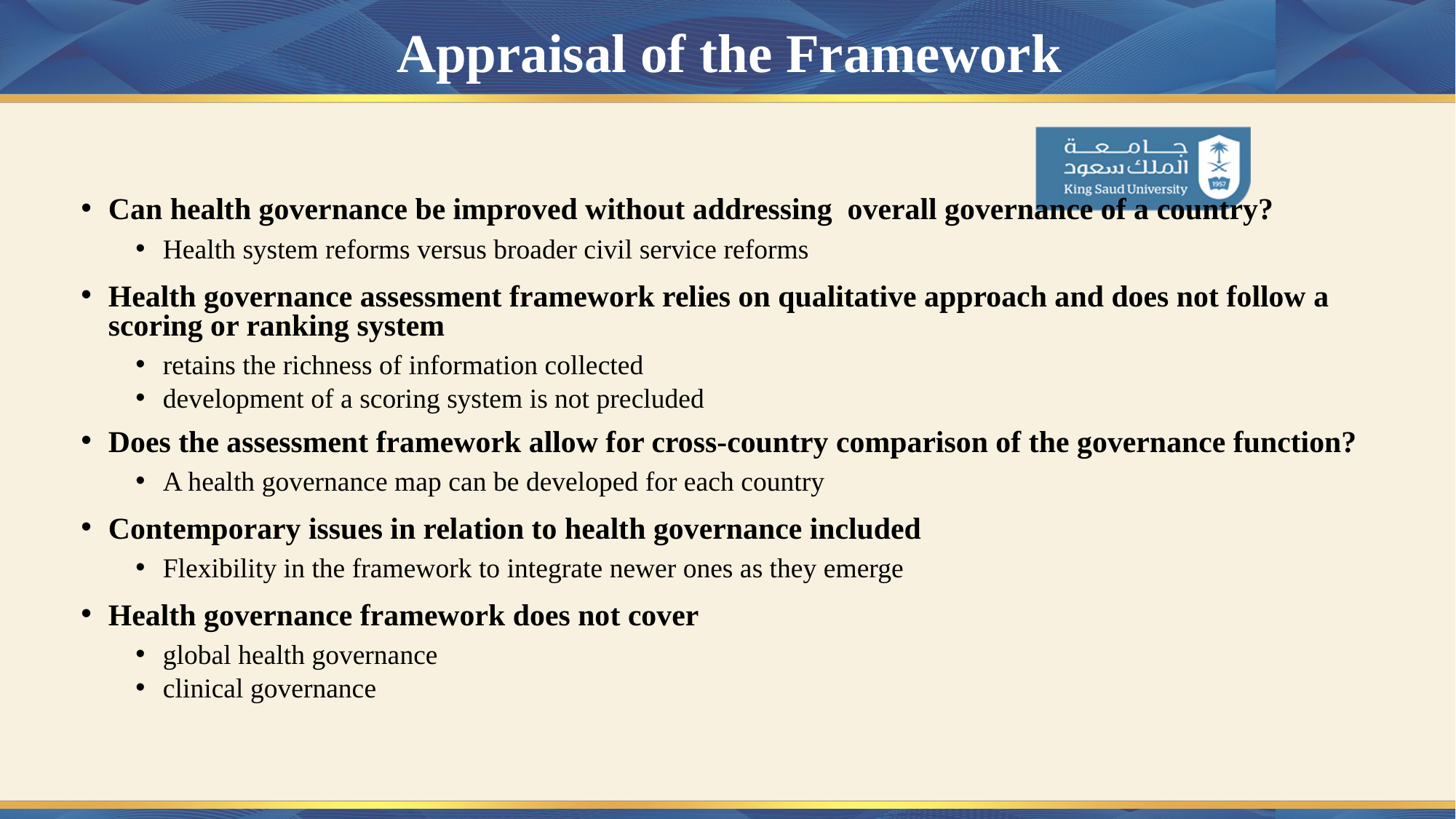

# Appraisal of the Framework
Can health governance be improved without addressing  overall governance of a country?
Health system reforms versus broader civil service reforms
Health governance assessment framework relies on qualitative approach and does not follow a scoring or ranking system
retains the richness of information collected
development of a scoring system is not precluded
Does the assessment framework allow for cross-country comparison of the governance function?
A health governance map can be developed for each country
Contemporary issues in relation to health governance included
Flexibility in the framework to integrate newer ones as they emerge
Health governance framework does not cover
global health governance
clinical governance